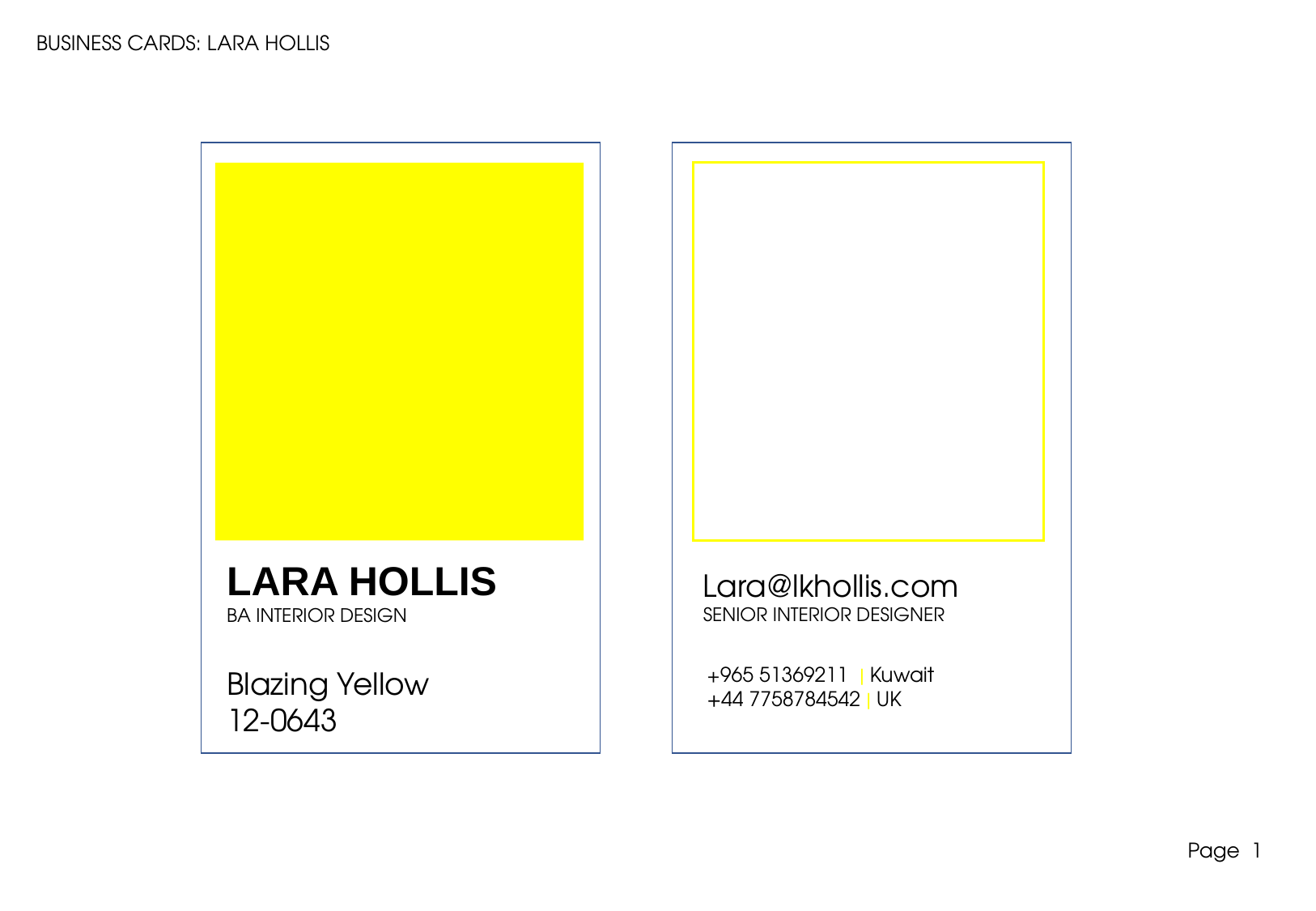

BUSINESS CARDS: LARA HOLLIS

LARA HOLLIS
BA INTERIOR DESIGN

Blazing Yellow
12-0643
Lara@lkhollis.com
SENIOR INTERIOR DESIGNER
+965 51369211  | Kuwait
+44 7758784542 | UK
Page  1